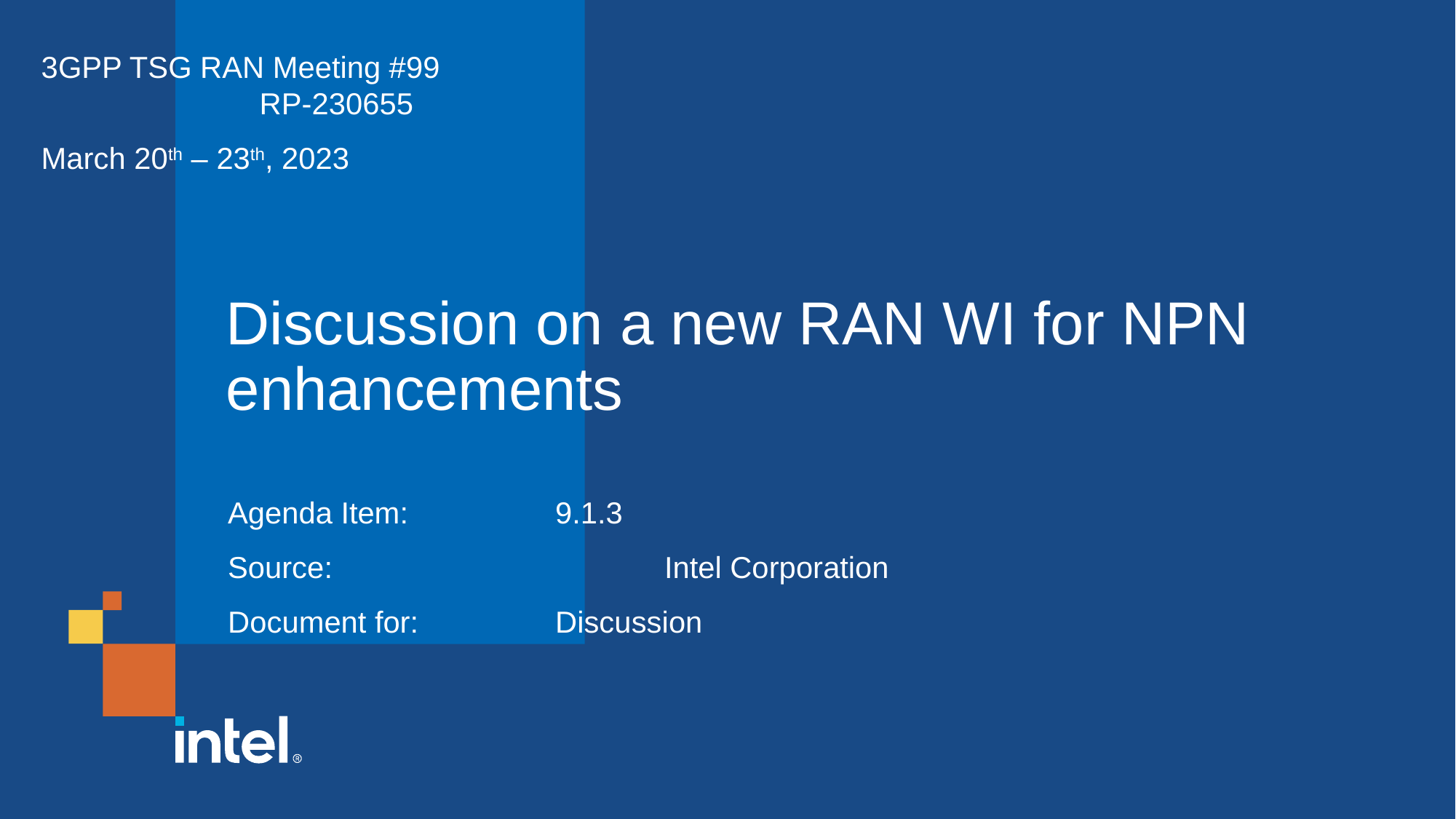

3GPP TSG RAN Meeting #99											RP-230655
March 20th – 23th, 2023

# Discussion on a new RAN WI for NPN enhancements
Agenda Item:		9.1.3
Source: 			Intel Corporation
Document for:		Discussion